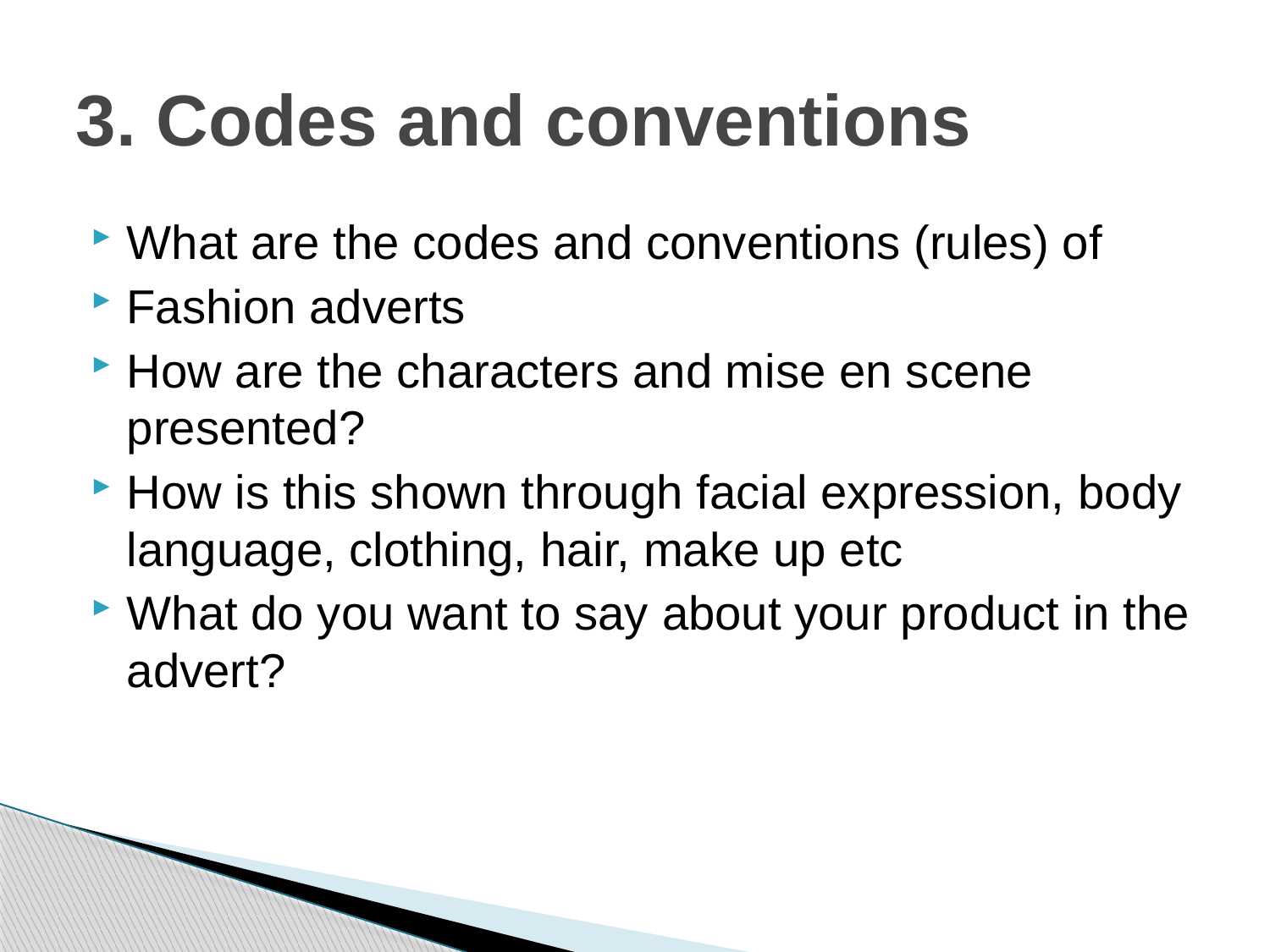

# 3. Codes and conventions
What are the codes and conventions (rules) of
Fashion adverts
How are the characters and mise en scene presented?
How is this shown through facial expression, body language, clothing, hair, make up etc
What do you want to say about your product in the advert?